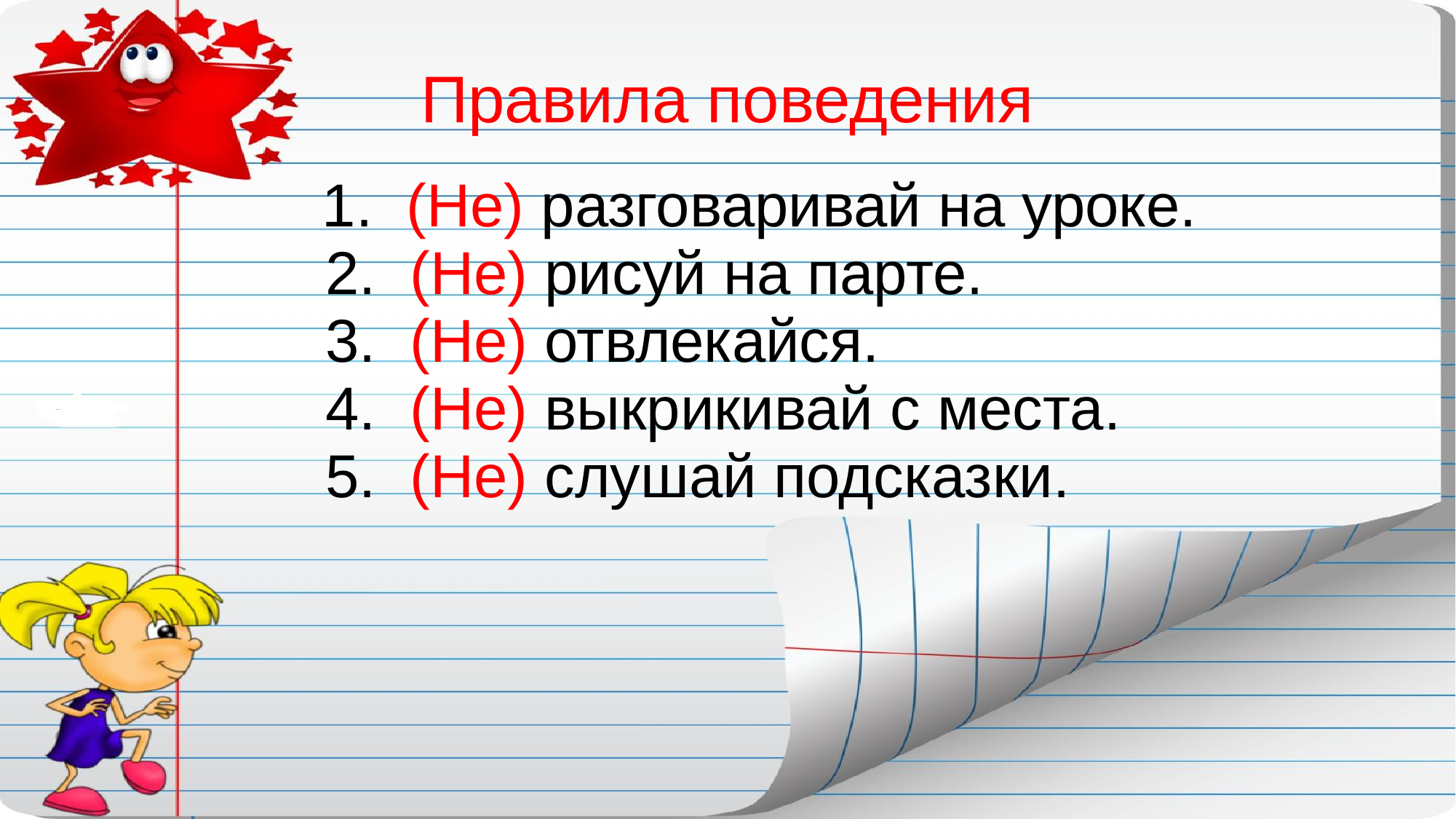

# Правила поведения
  1.  (Не) разговаривай на уроке.
2.  (Не) рисуй на парте.
3.  (Не) отвлекайся.
4.  (Не) выкрикивай с места.
5.  (Не) слушай подсказки.